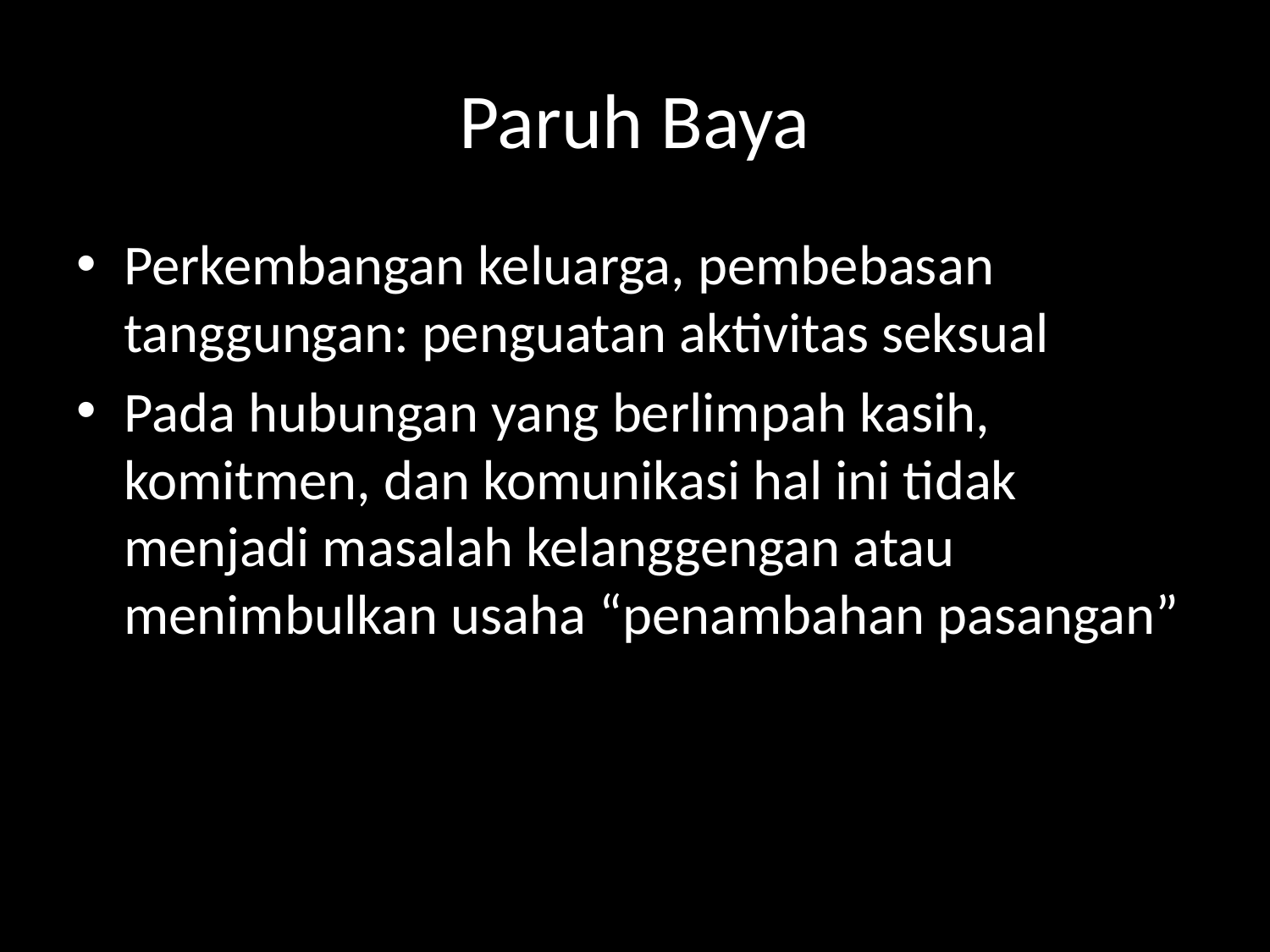

# Paruh Baya
Perkembangan keluarga, pembebasan tanggungan: penguatan aktivitas seksual
Pada hubungan yang berlimpah kasih, komitmen, dan komunikasi hal ini tidak menjadi masalah kelanggengan atau menimbulkan usaha “penambahan pasangan”